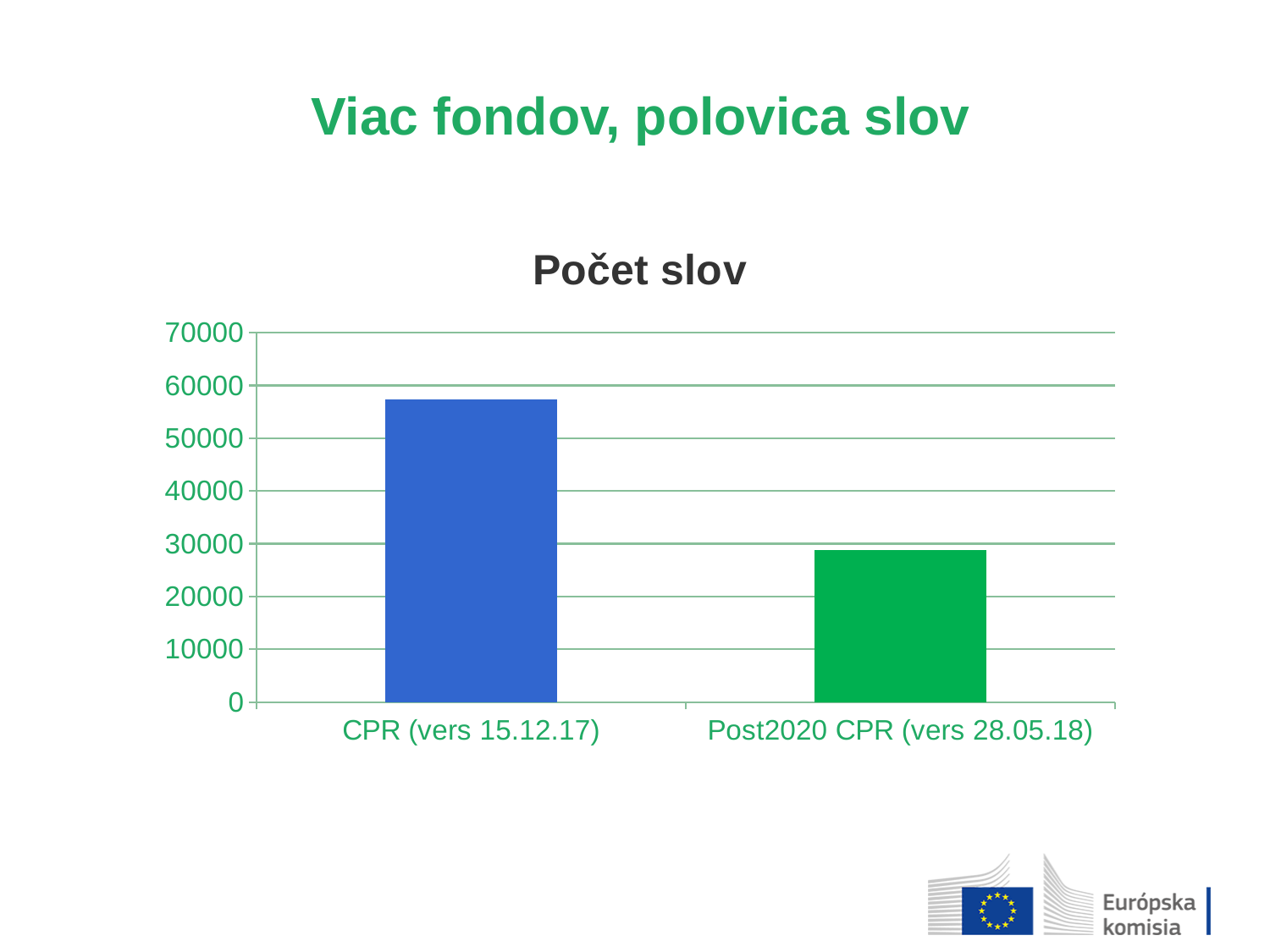

Viac fondov, polovica slov

### Chart: Počet slov

| Category | words* |
|---|---|
| CPR (vers 15.12.17) | 57333.0 |
| Post2020 CPR (vers 28.05.18) | 28783.0 |